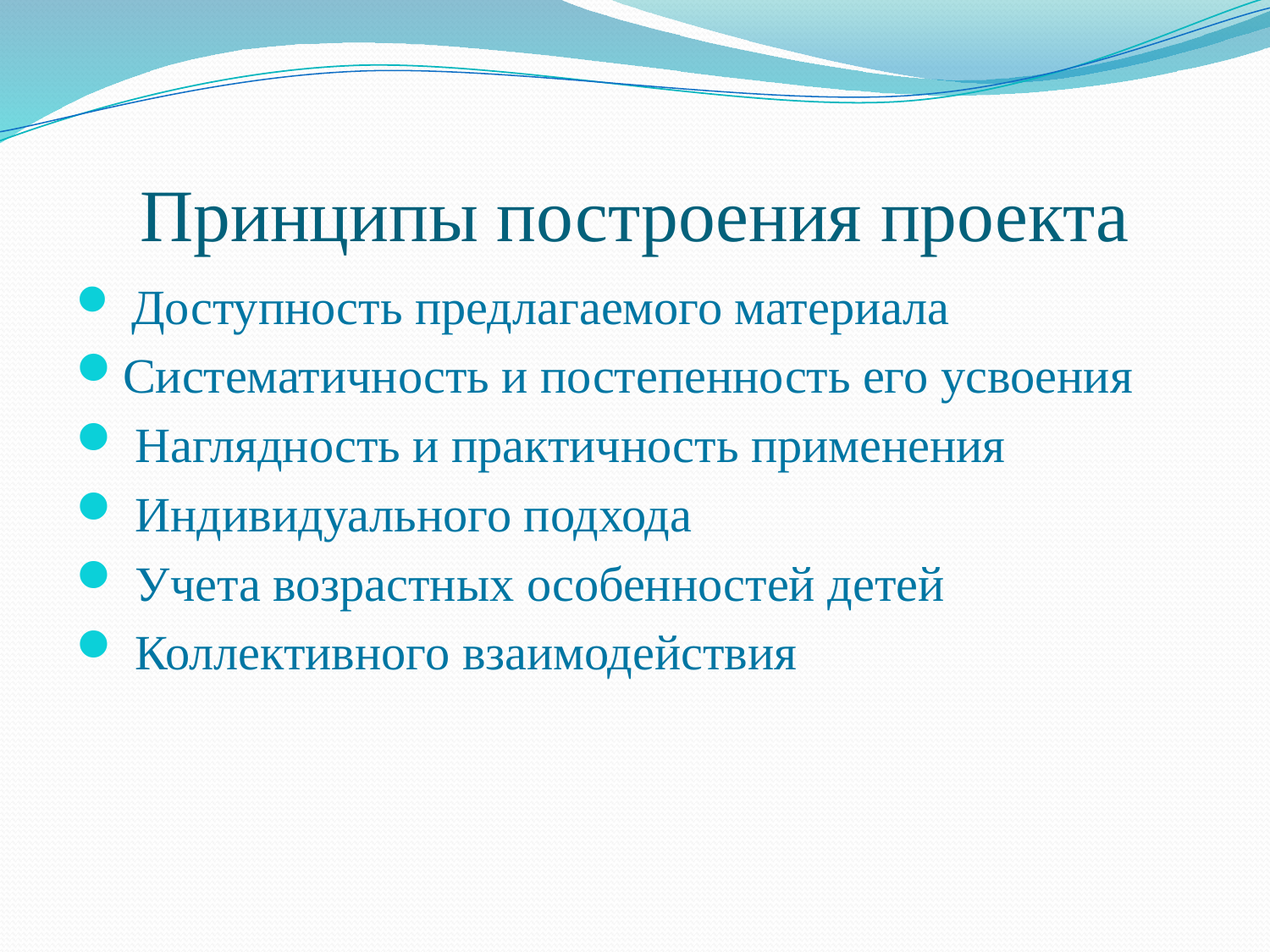

# Принципы построения проекта
 Доступность предлагаемого материала
Систематичность и постепенность его усвоения
 Наглядность и практичность применения
 Индивидуального подхода
 Учета возрастных особенностей детей
 Коллективного взаимодействия